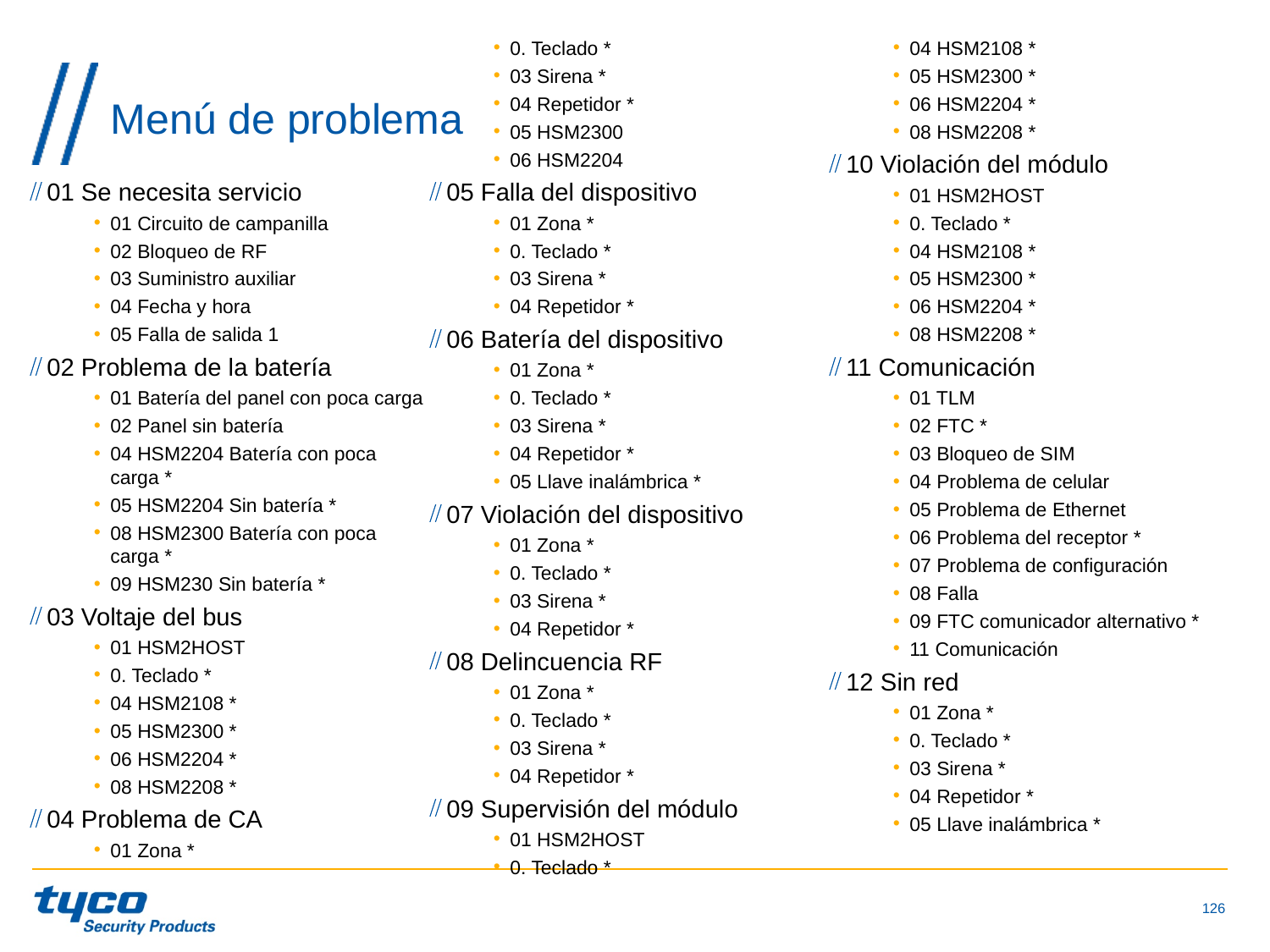

01 Se necesita servicio
01 Circuito de campanilla
02 Bloqueo de RF
03 Suministro auxiliar
04 Fecha y hora
05 Falla de salida 1
02 Problema de la batería
01 Batería del panel con poca carga
02 Panel sin batería
04 HSM2204 Batería con poca carga *
05 HSM2204 Sin batería *
08 HSM2300 Batería con poca carga *
09 HSM230 Sin batería *
03 Voltaje del bus
01 HSM2HOST
0. Teclado *
04 HSM2108 *
05 HSM2300 *
06 HSM2204 *
08 HSM2208 *
04 Problema de CA
01 Zona *
0. Teclado *
03 Sirena *
04 Repetidor *
05 HSM2300
06 HSM2204
05 Falla del dispositivo
01 Zona *
0. Teclado *
03 Sirena *
04 Repetidor *
06 Batería del dispositivo
01 Zona *
0. Teclado *
03 Sirena *
04 Repetidor *
05 Llave inalámbrica *
07 Violación del dispositivo
01 Zona *
0. Teclado *
03 Sirena *
04 Repetidor *
08 Delincuencia RF
01 Zona *
0. Teclado *
03 Sirena *
04 Repetidor *
09 Supervisión del módulo
01 HSM2HOST
0. Teclado *
04 HSM2108 *
05 HSM2300 *
06 HSM2204 *
08 HSM2208 *
10 Violación del módulo
01 HSM2HOST
0. Teclado *
04 HSM2108 *
05 HSM2300 *
06 HSM2204 *
08 HSM2208 *
11 Comunicación
01 TLM
02 FTC *
03 Bloqueo de SIM
04 Problema de celular
05 Problema de Ethernet
06 Problema del receptor *
07 Problema de configuración
08 Falla
09 FTC comunicador alternativo *
11 Comunicación
12 Sin red
01 Zona *
0. Teclado *
03 Sirena *
04 Repetidor *
05 Llave inalámbrica *

# Menú de problema
126